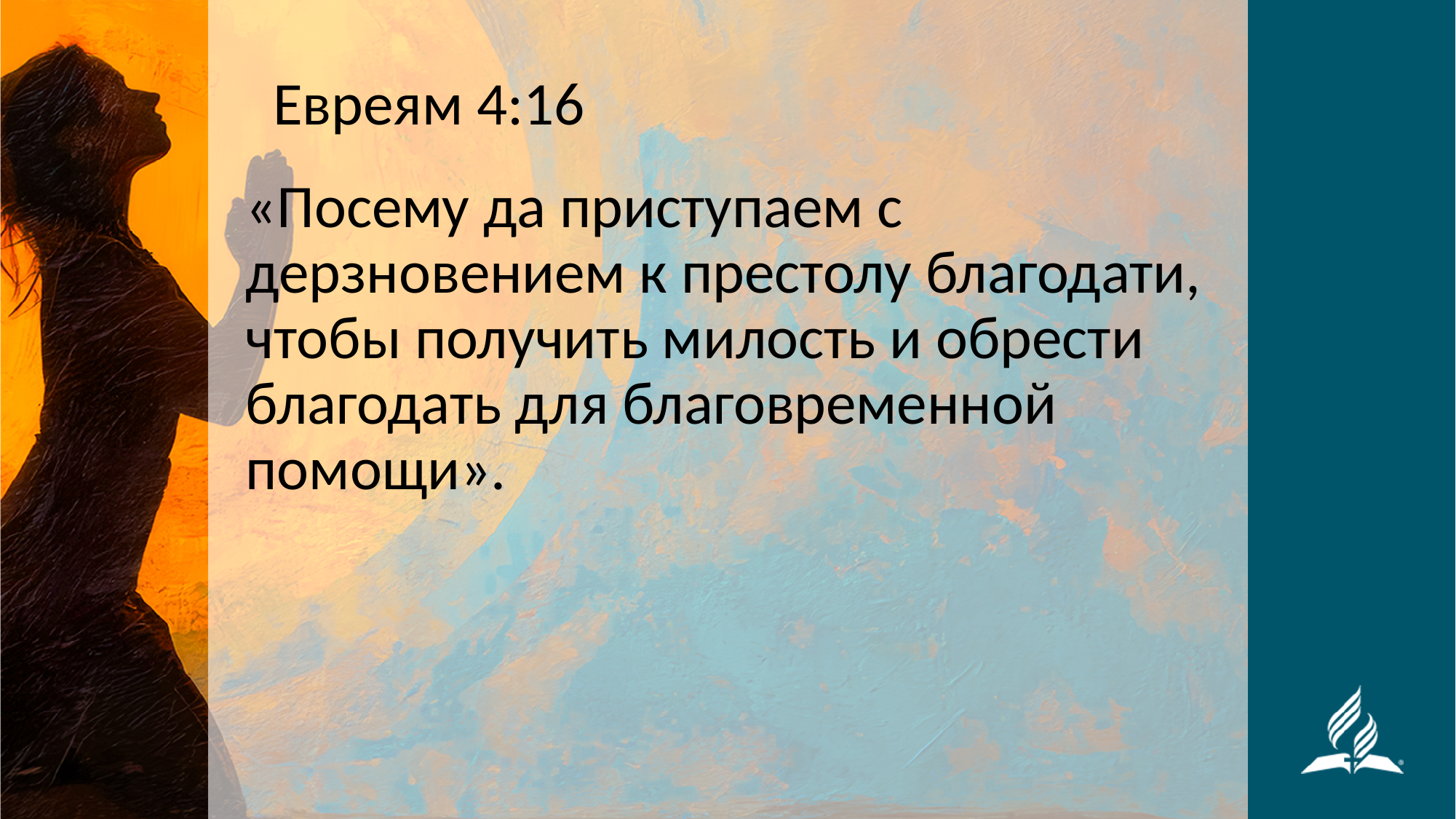

# Евреям 4:16
«Посему да приступаем с дерзновением к престолу благодати, чтобы получить милость и обрести благодать для благовременной помощи».